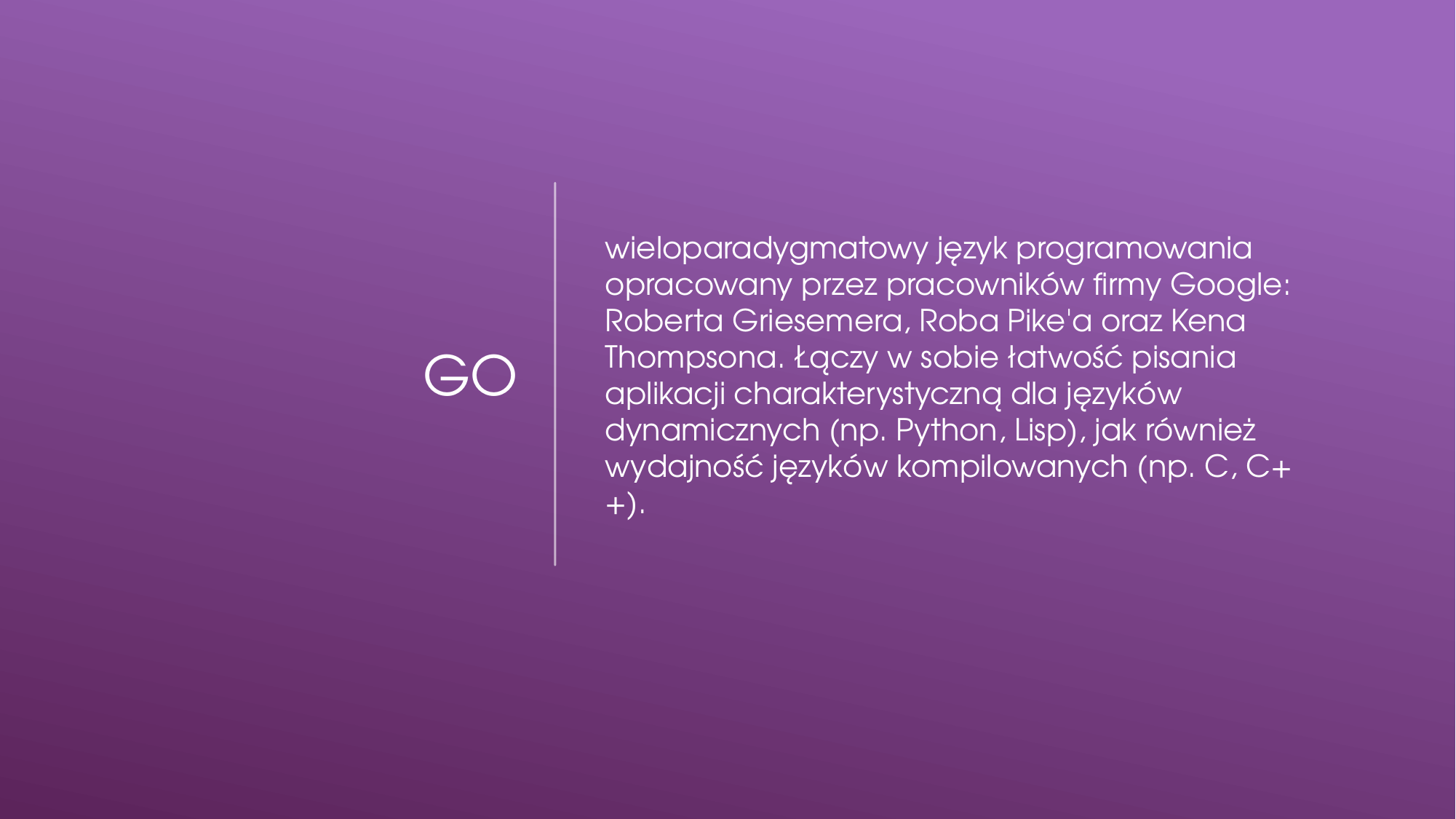

# Go
wieloparadygmatowy język programowania opracowany przez pracowników firmy Google: Roberta Griesemera, Roba Pike'a oraz Kena Thompsona. Łączy w sobie łatwość pisania aplikacji charakterystyczną dla języków dynamicznych (np. Python, Lisp), jak również wydajność języków kompilowanych (np. C, C++).